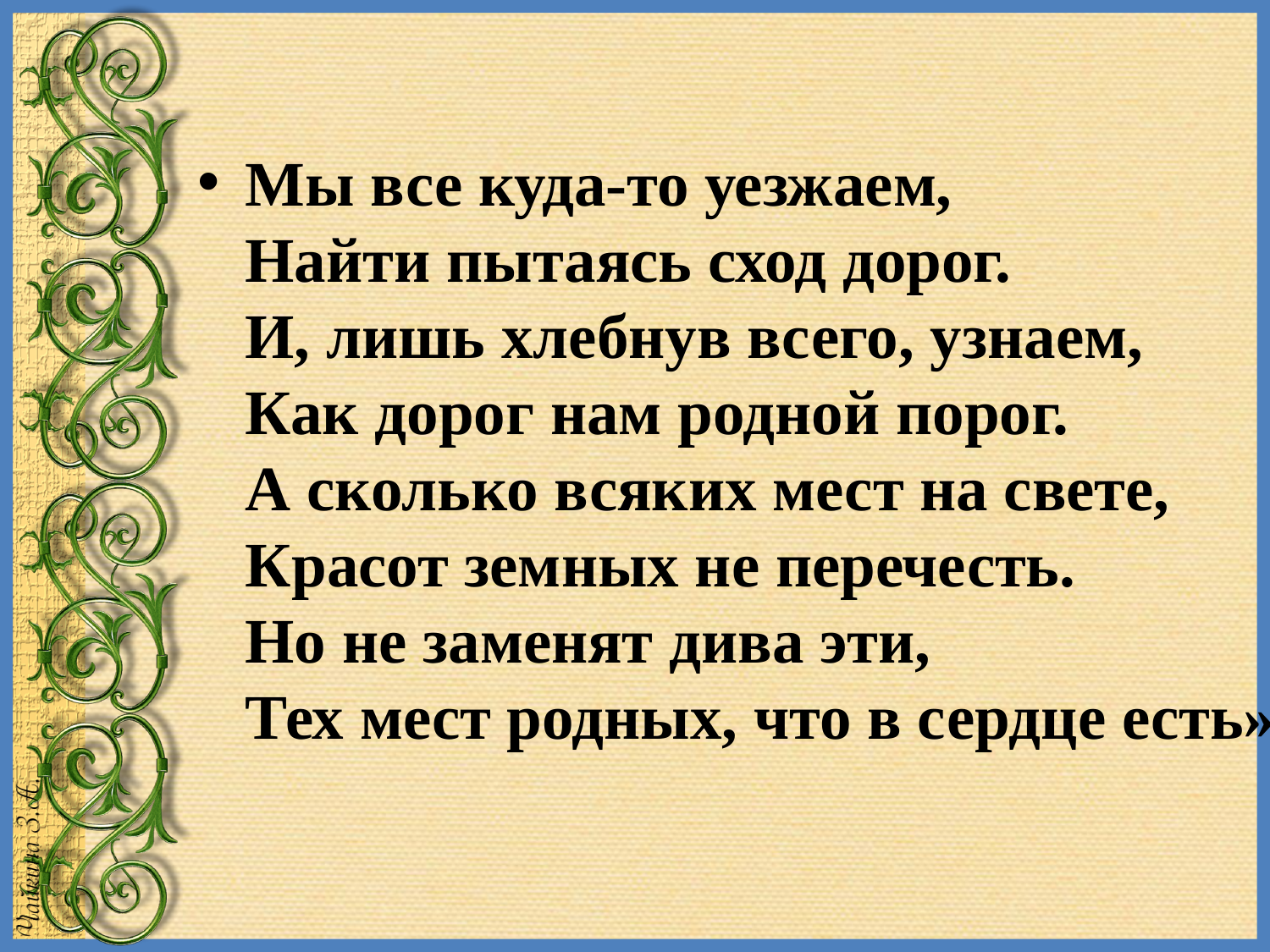

Мы все куда-то уезжаем,
Найти пытаясь сход дорог.
И, лишь хлебнув всего, узнаем,
Как дорог нам родной порог.
А сколько всяких мест на свете,
Красот земных не перечесть.
Но не заменят дива эти,
Тех мест родных, что в сердце есть»